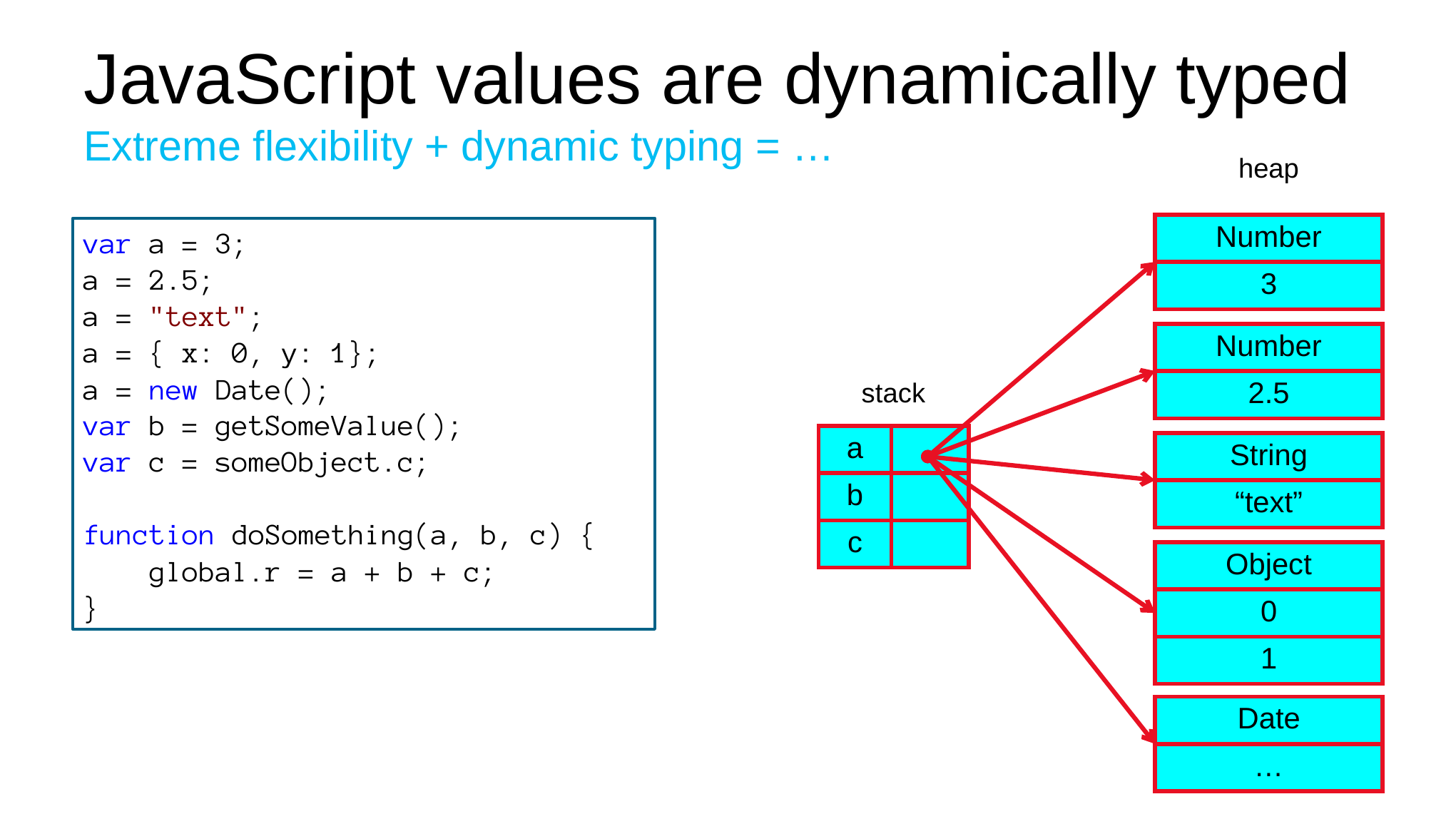

# JavaScript values are dynamically typed Extreme flexibility + dynamic typing = …
heap
| Number |
| --- |
| 3 |
var a = 3;
a = 2.5;
a = "text";
a = { x: 0, y: 1};
a = new Date();
var b = getSomeValue();
var c = someObject.c;

function doSomething(a, b, c) {
    global.r = a + b + c;
}
| Number |
| --- |
| 2.5 |
stack
| a |  |
| --- | --- |
| b |  |
| c |  |
| String |
| --- |
| “text” |
| Object |
| --- |
| 0 |
| 1 |
| Date |
| --- |
| … |